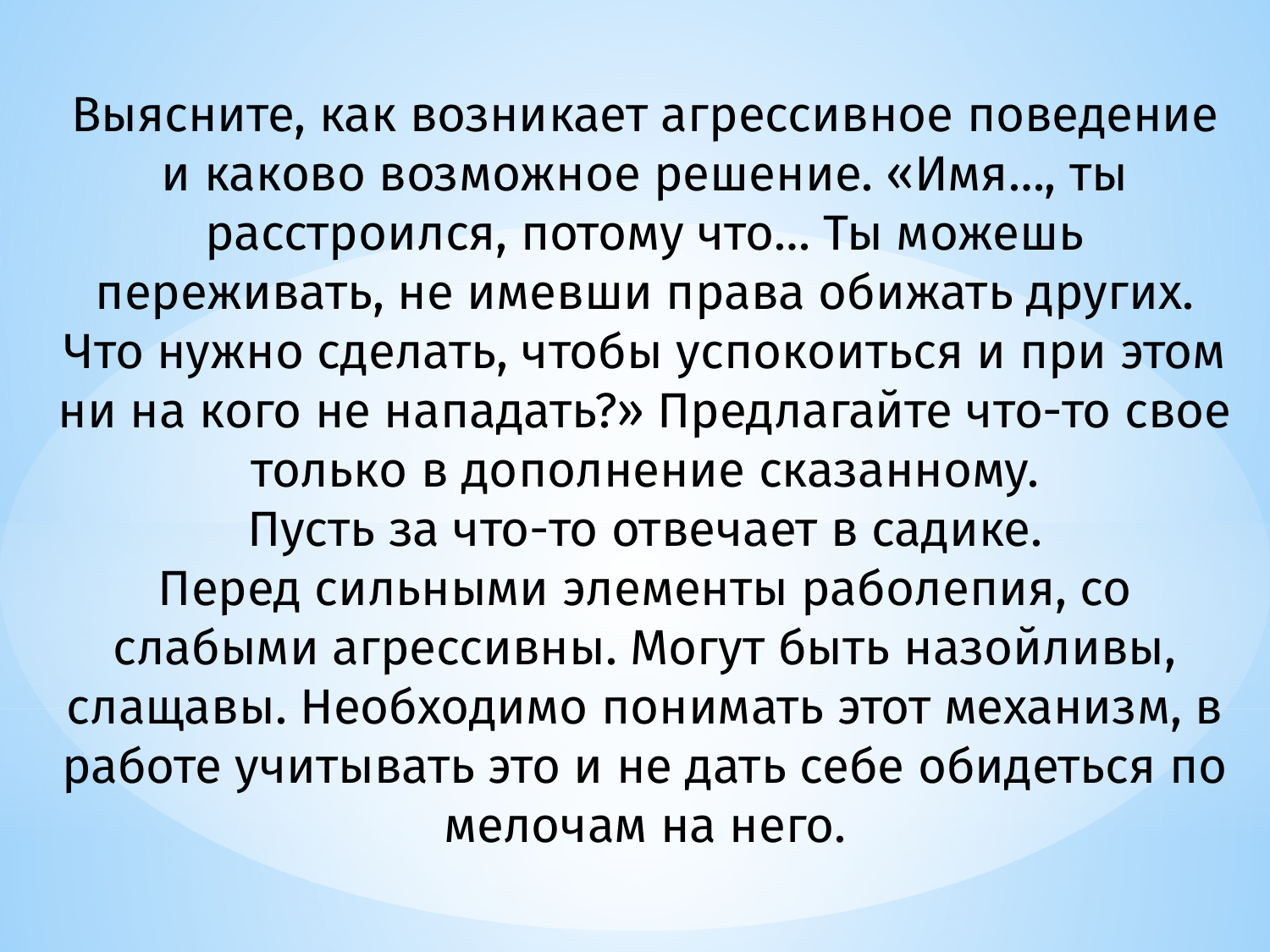

Выясните, как возникает агрессивное поведение и каково возможное решение. «Имя…, ты расстроился, потому что… Ты можешь переживать, не имевши права обижать других. Что нужно сделать, чтобы успокоиться и при этом ни на кого не нападать?» Предлагайте что-то свое только в дополнение сказанному.
Пусть за что-то отвечает в садике.
Перед сильными элементы раболепия, со слабыми агрессивны. Могут быть назойливы, слащавы. Необходимо понимать этот механизм, в работе учитывать это и не дать себе обидеться по мелочам на него.